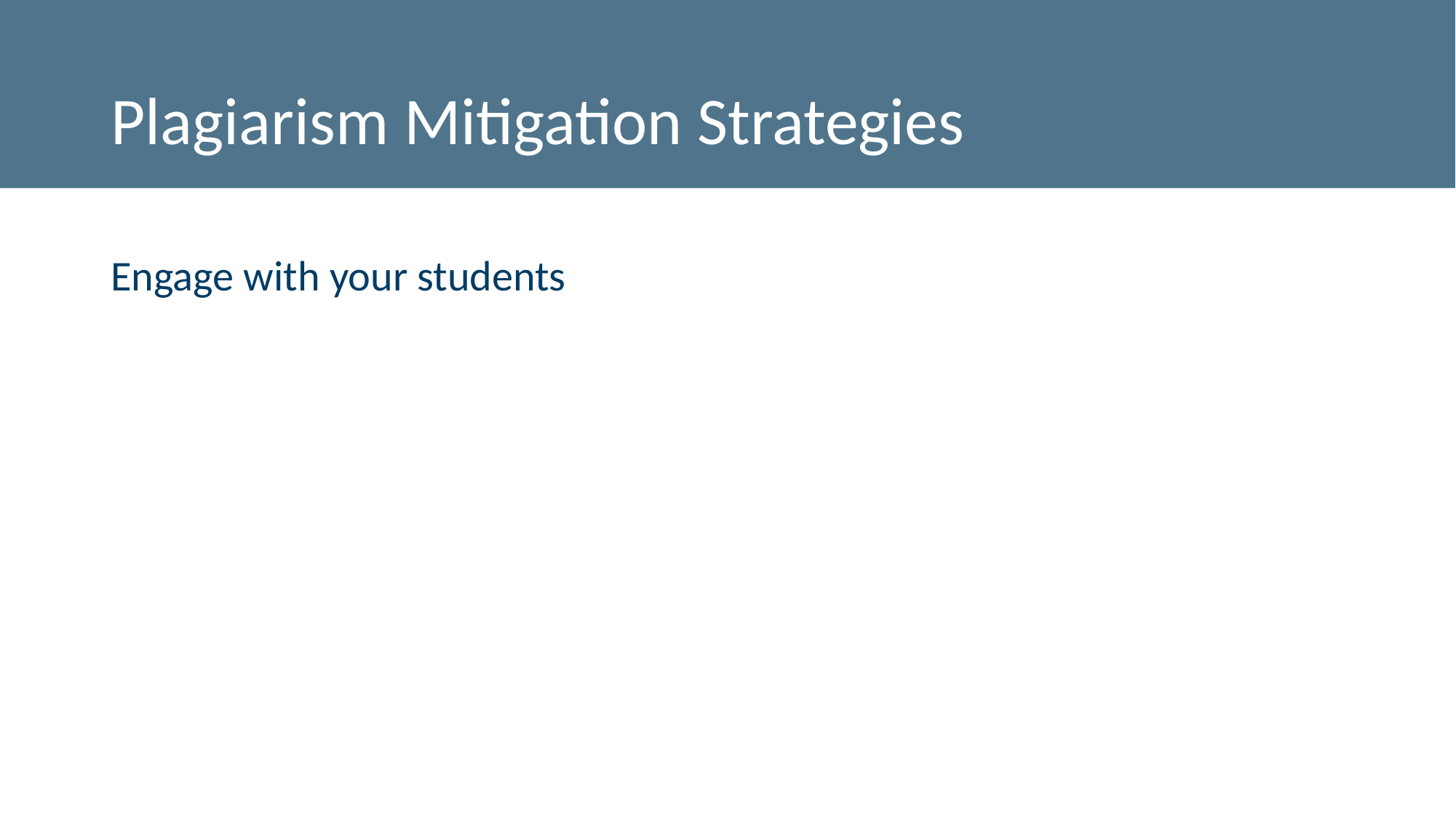

# Plagiarism Mitigation Strategies

Engage with your students